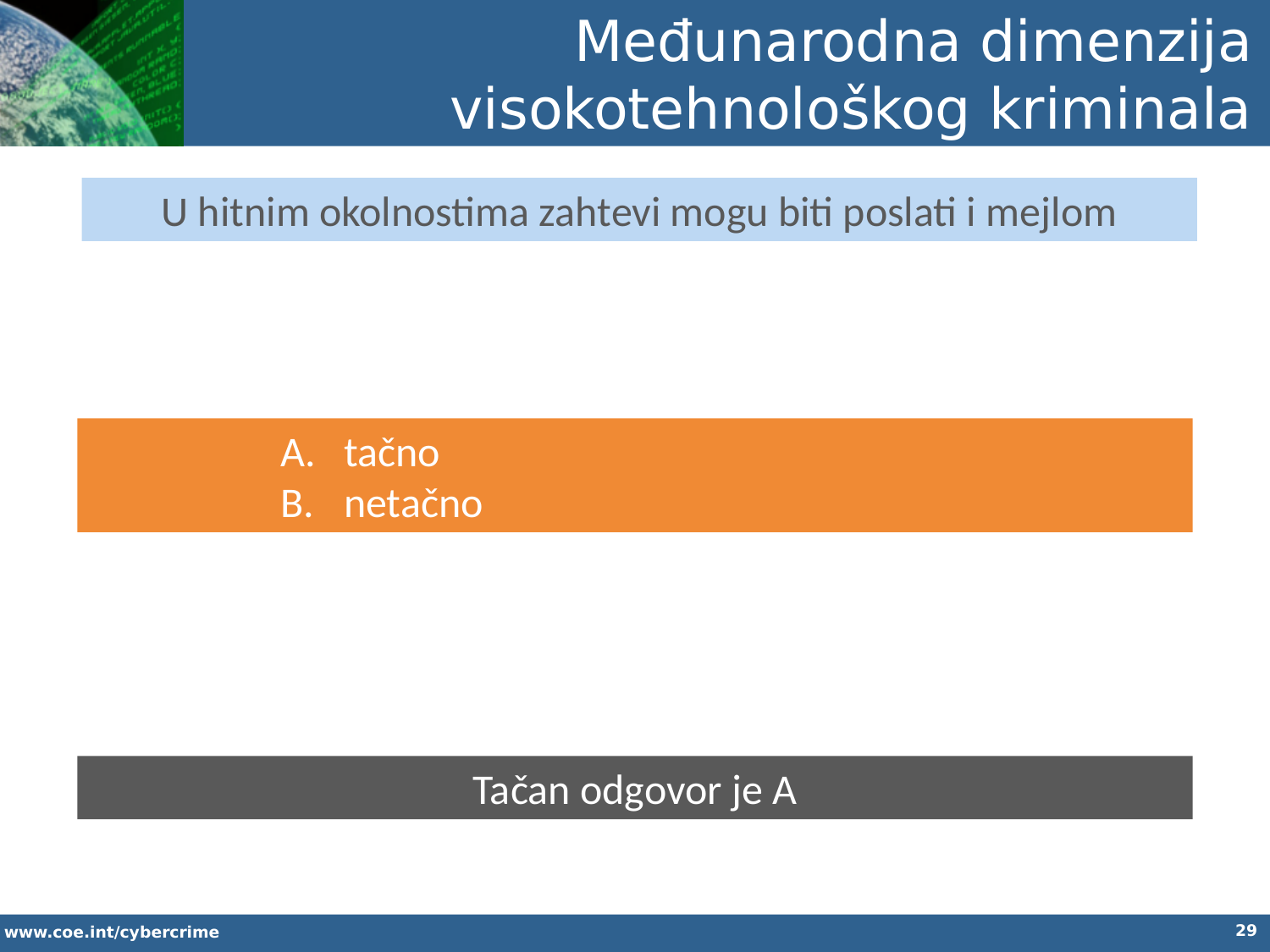

Međunarodna dimenzija visokotehnološkog kriminala
U hitnim okolnostima zahtevi mogu biti poslati i mejlom
tačno
netačno
Tačan odgovor je A
29